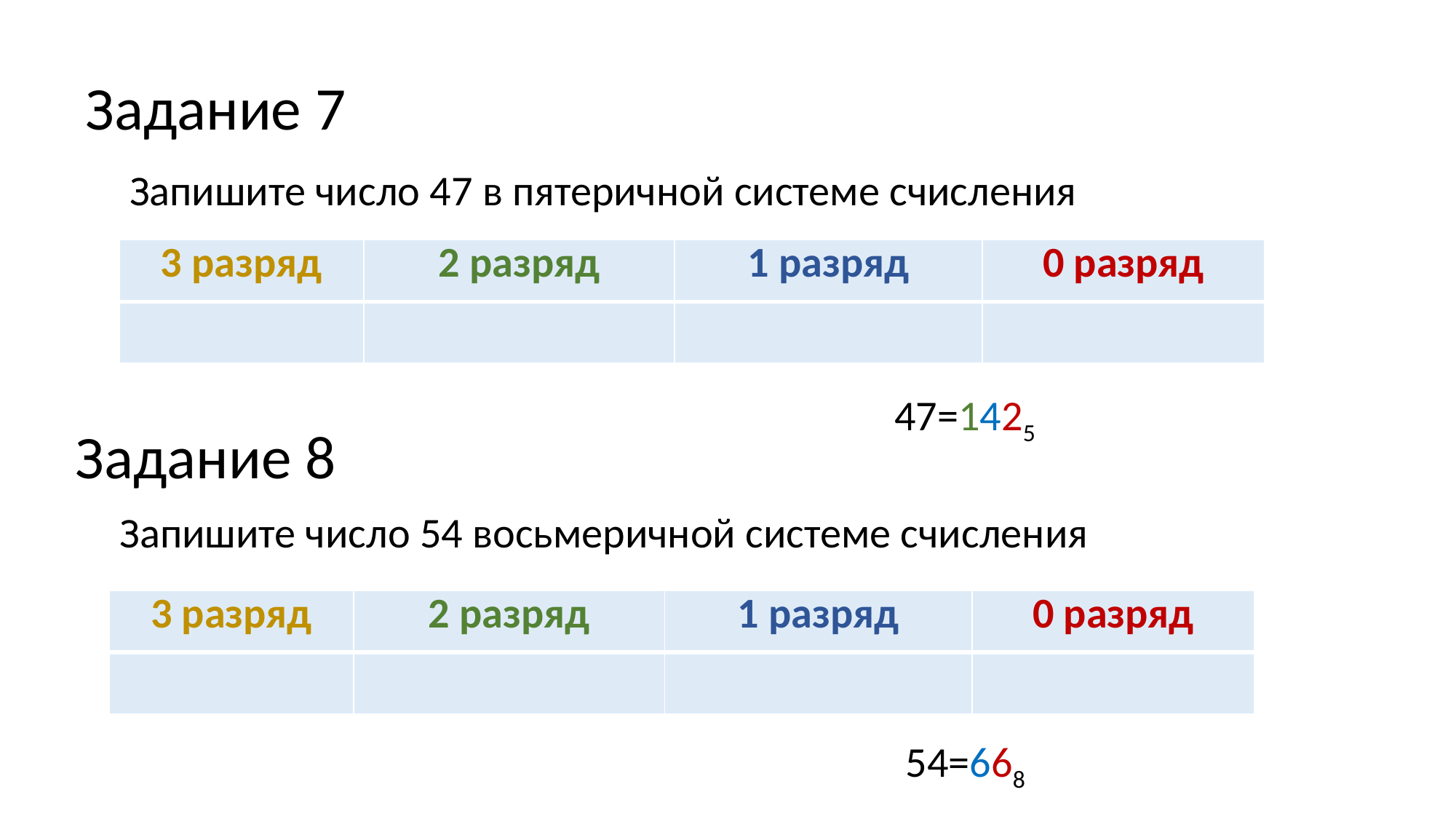

# Задание 7
Запишите число 47 в пятеричной системе счисления
| 3 разряд | 2 разряд | 1 разряд | 0 разряд |
| --- | --- | --- | --- |
|  |  |  |  |
Задание 8
47=1425
Запишите число 54 восьмеричной системе счисления
| 3 разряд | 2 разряд | 1 разряд | 0 разряд |
| --- | --- | --- | --- |
|  |  |  |  |
54=668